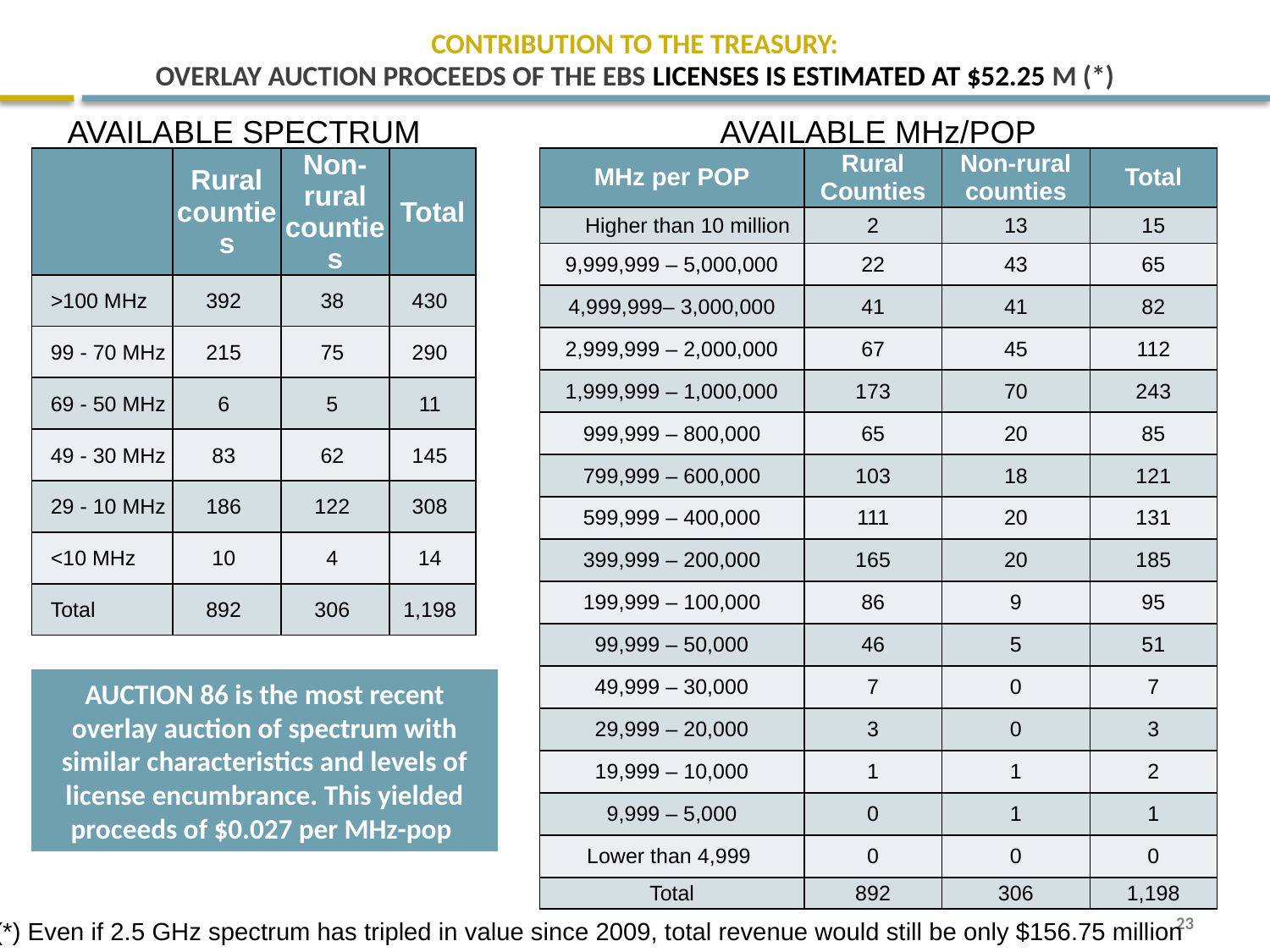

# CONTRIBUTION TO THE TREASURY: OVERLAY AUCTION PROCEEDS OF THE EBS LICENSES IS ESTIMATED AT $52.25 M (*)
AVAILABLE SPECTRUM
AVAILABLE MHz/POP
|  | Rural counties | Non-rural counties | Total |
| --- | --- | --- | --- |
| >100 MHz | 392 | 38 | 430 |
| 99 - 70 MHz | 215 | 75 | 290 |
| 69 - 50 MHz | 6 | 5 | 11 |
| 49 - 30 MHz | 83 | 62 | 145 |
| 29 - 10 MHz | 186 | 122 | 308 |
| <10 MHz | 10 | 4 | 14 |
| Total | 892 | 306 | 1,198 |
| MHz per POP | Rural Counties | Non-rural counties | Total |
| --- | --- | --- | --- |
| Higher than 10 million | 2 | 13 | 15 |
| 9,999,999 – 5,000,000 | 22 | 43 | 65 |
| 4,999,999– 3,000,000 | 41 | 41 | 82 |
| 2,999,999 – 2,000,000 | 67 | 45 | 112 |
| 1,999,999 – 1,000,000 | 173 | 70 | 243 |
| 999,999 – 800,000 | 65 | 20 | 85 |
| 799,999 – 600,000 | 103 | 18 | 121 |
| 599,999 – 400,000 | 111 | 20 | 131 |
| 399,999 – 200,000 | 165 | 20 | 185 |
| 199,999 – 100,000 | 86 | 9 | 95 |
| 99,999 – 50,000 | 46 | 5 | 51 |
| 49,999 – 30,000 | 7 | 0 | 7 |
| 29,999 – 20,000 | 3 | 0 | 3 |
| 19,999 – 10,000 | 1 | 1 | 2 |
| 9,999 – 5,000 | 0 | 1 | 1 |
| Lower than 4,999 | 0 | 0 | 0 |
| Total | 892 | 306 | 1,198 |
AUCTION 86 is the most recent overlay auction of spectrum with similar characteristics and levels of license encumbrance. This yielded proceeds of $0.027 per MHz-pop
(*) Even if 2.5 GHz spectrum has tripled in value since 2009, total revenue would still be only $156.75 million